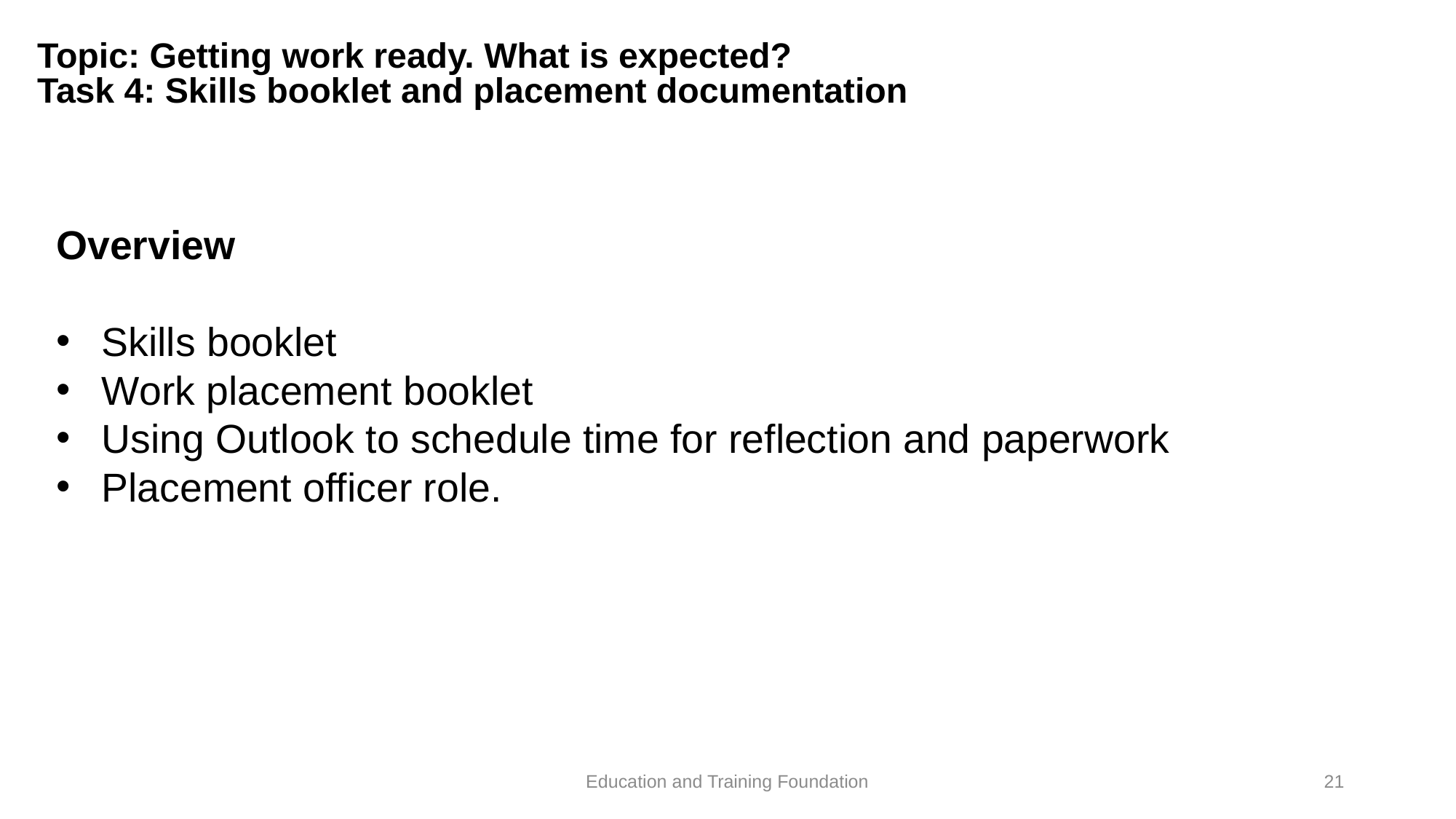

# Topic: Getting work ready. What is expected? Task 4: Skills booklet and placement documentation

Overview

Skills booklet
Work placement booklet
Using Outlook to schedule time for reflection and paperwork
Placement officer role.
Education and Training Foundation
21